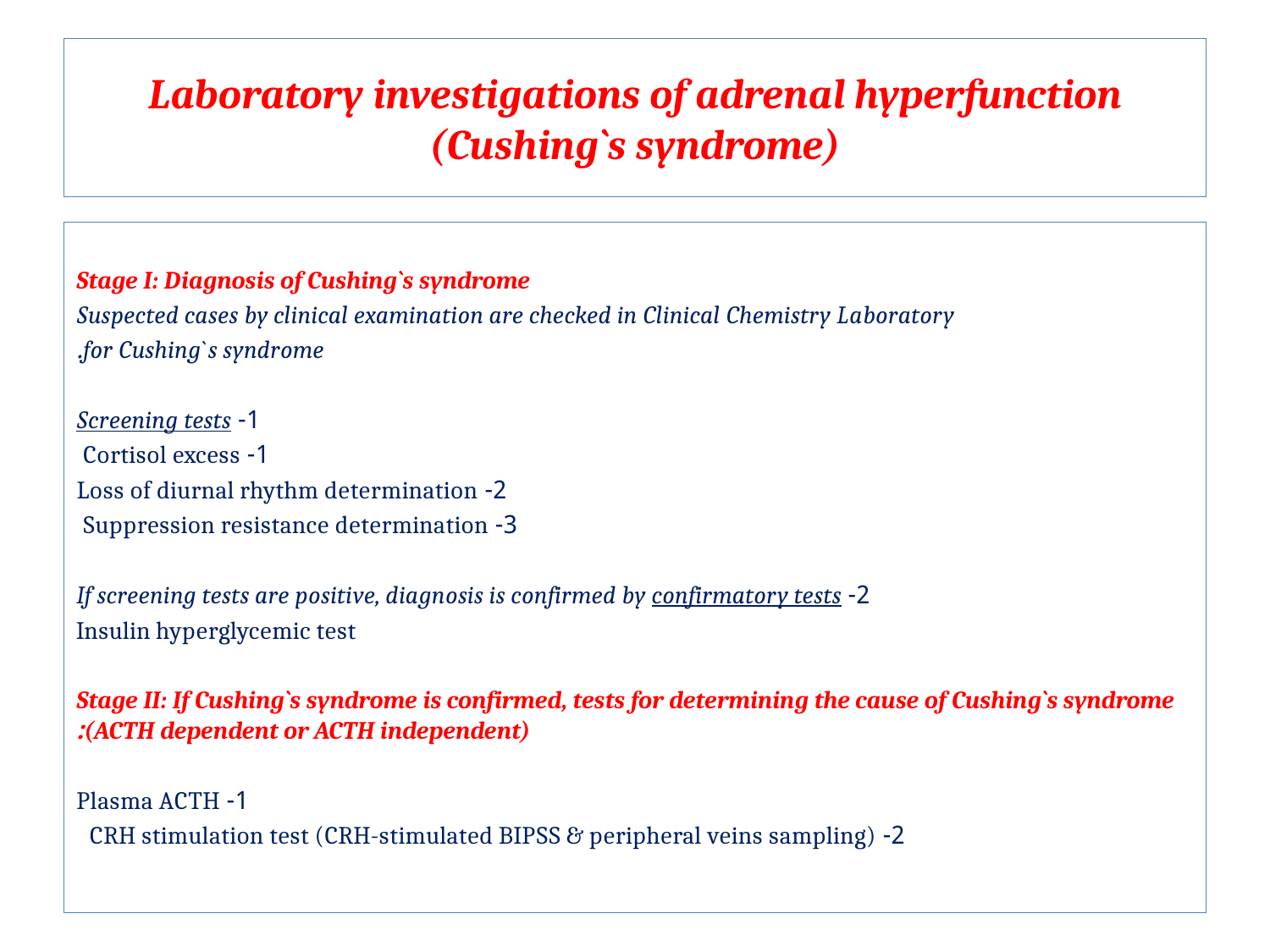

# Laboratory investigations of adrenal hyperfunction (Cushing`s syndrome)

Stage I: Diagnosis of Cushing`s syndrome
Suspected cases by clinical examination are checked in Clinical Chemistry Laboratory
for Cushing`s syndrome.

1- Screening tests
     1- Cortisol excess
     2- Loss of diurnal rhythm determination
     3- Suppression resistance determination

2- If screening tests are positive, diagnosis is confirmed by confirmatory tests
     Insulin hyperglycemic test

Stage II: If Cushing`s syndrome is confirmed, tests for determining the cause of Cushing`s syndrome (ACTH dependent or ACTH independent):

     1- Plasma ACTH
     2- CRH stimulation test (CRH-stimulated BIPSS & peripheral veins sampling)